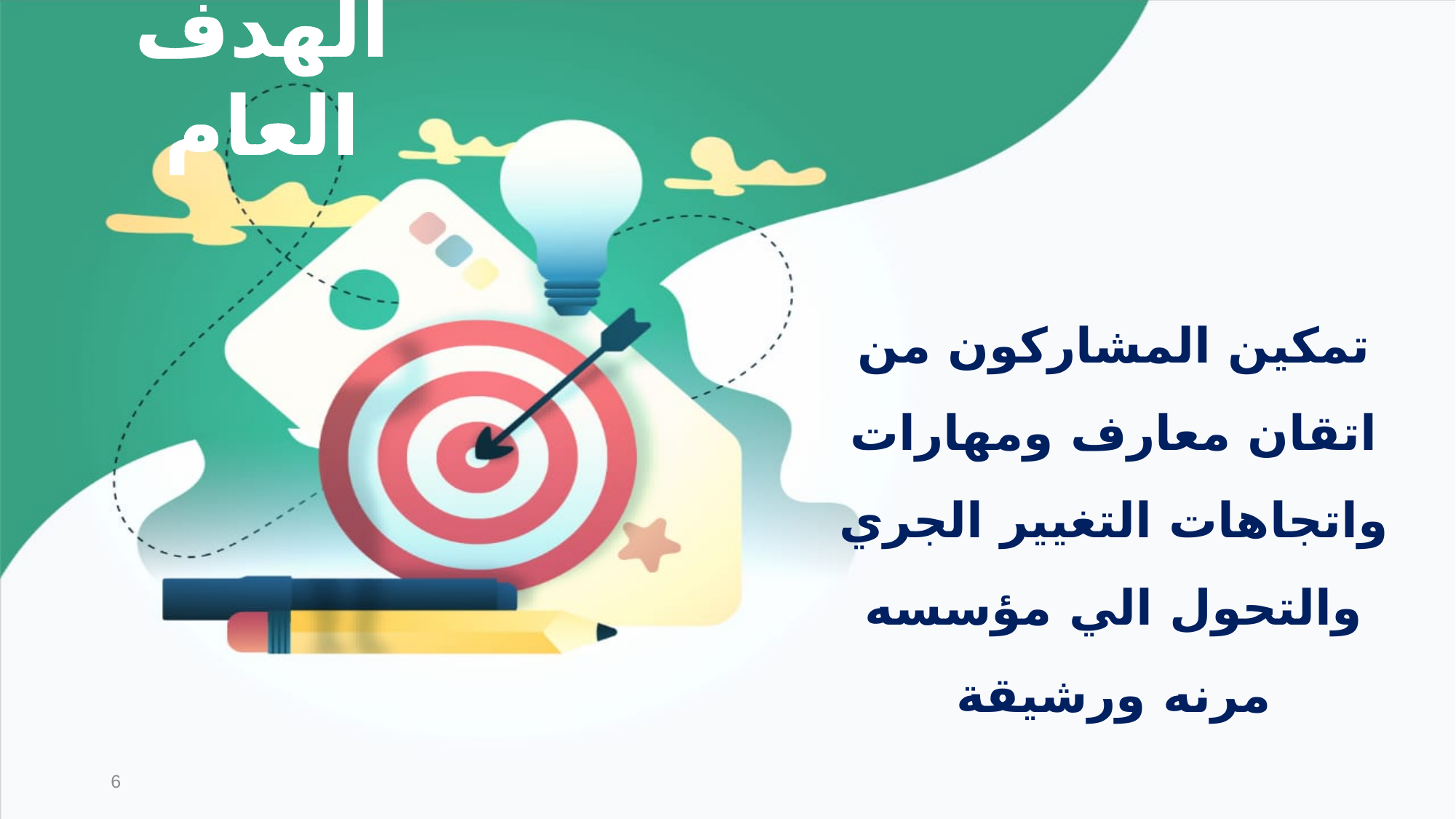

الهدف العام
تمكين المشاركون من اتقان معارف ومهارات واتجاهات التغيير الجري والتحول الي مؤسسه مرنه ورشيقة
6